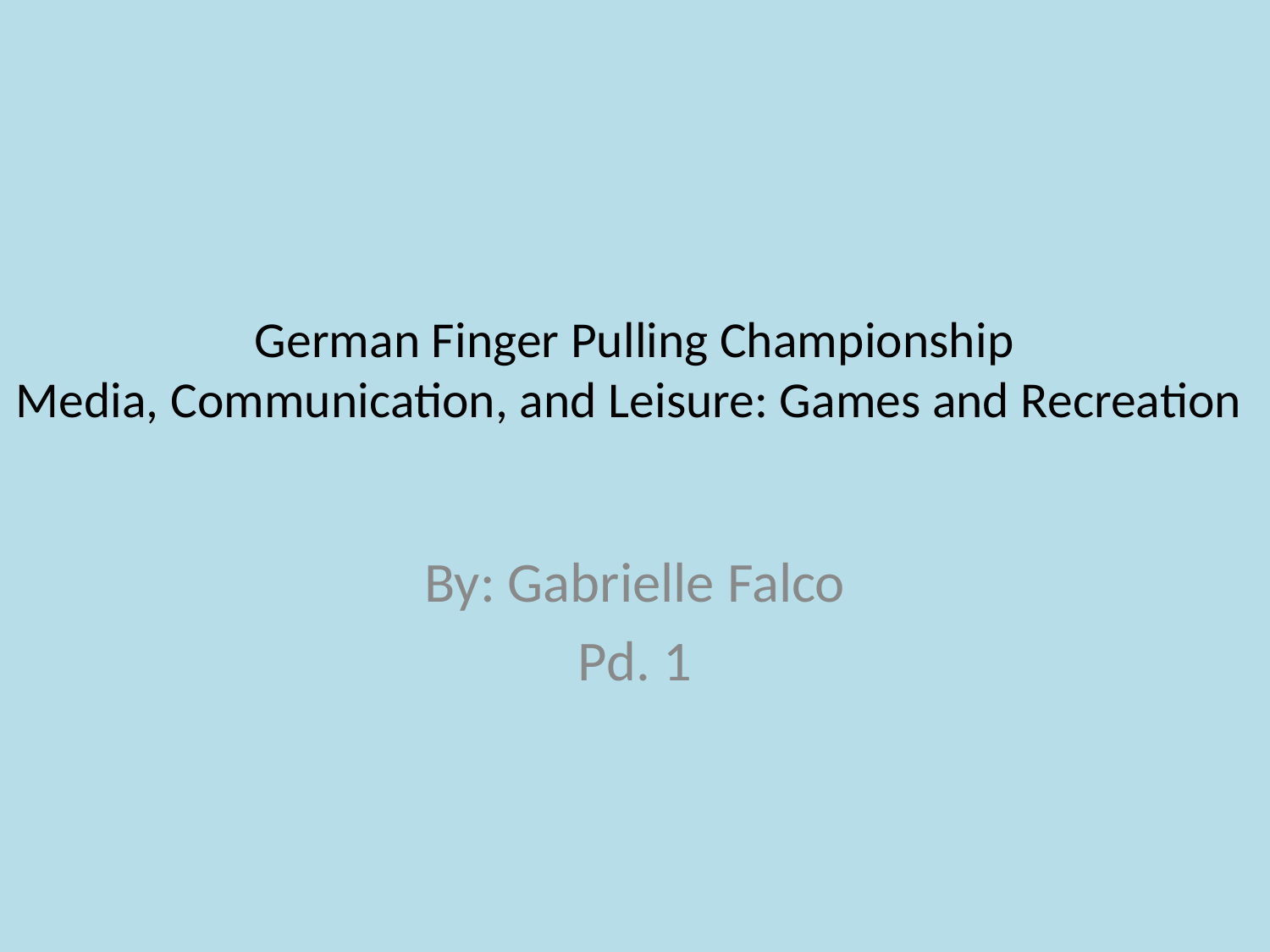

# German Finger Pulling Championship Media, Communication, and Leisure: Games and Recreation
By: Gabrielle Falco
Pd. 1